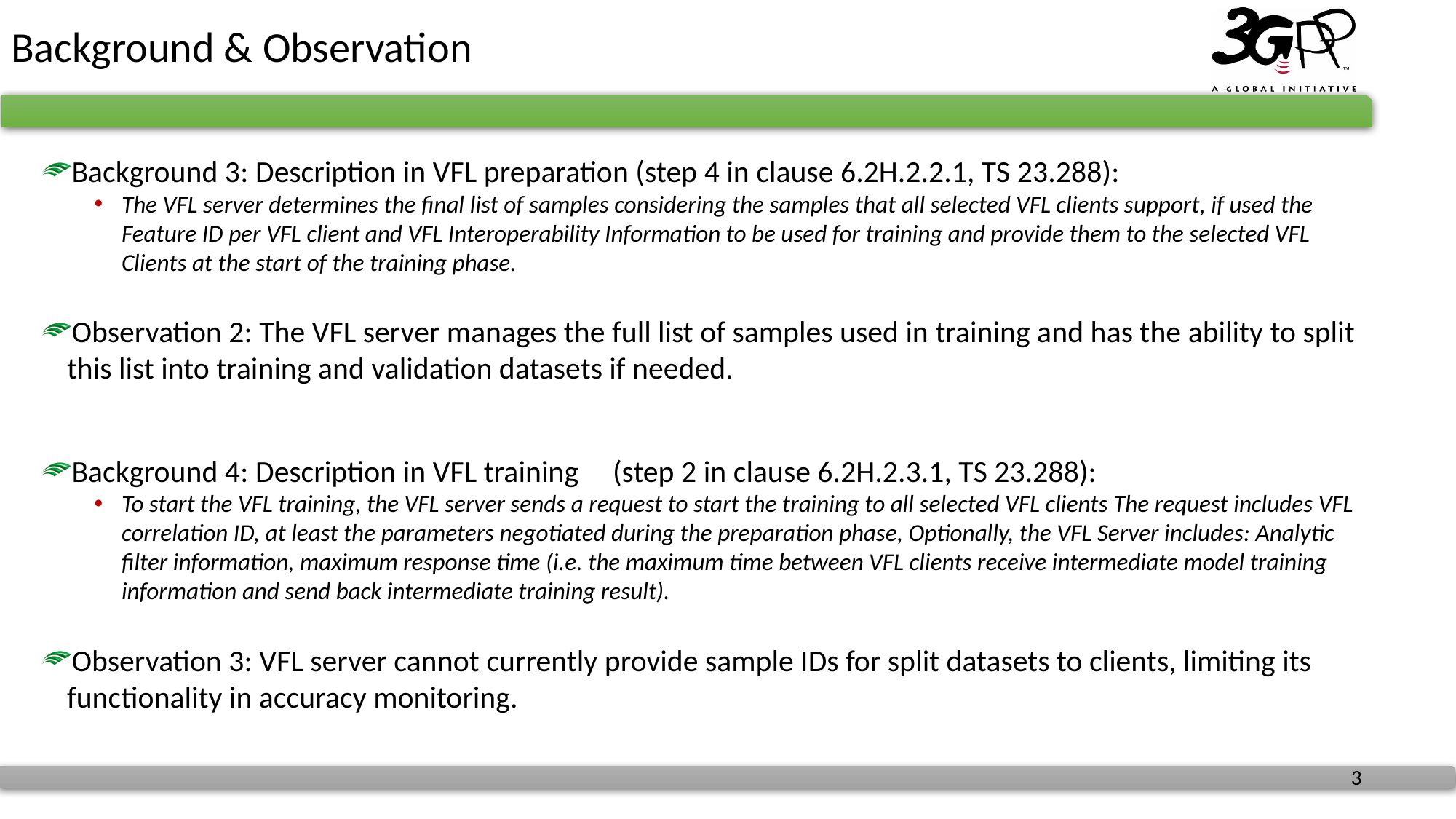

# Background & Observation
Background 3: Description in VFL preparation (step 4 in clause 6.2H.2.2.1, TS 23.288):
The VFL server determines the final list of samples considering the samples that all selected VFL clients support, if used the Feature ID per VFL client and VFL Interoperability Information to be used for training and provide them to the selected VFL Clients at the start of the training phase.

Observation 2: The VFL server manages the full list of samples used in training and has the ability to split this list into training and validation datasets if needed.
Background 4: Description in VFL training 	(step 2 in clause 6.2H.2.3.1, TS 23.288):
To start the VFL training, the VFL server sends a request to start the training to all selected VFL clients The request includes VFL correlation ID, at least the parameters negotiated during the preparation phase, Optionally, the VFL Server includes: Analytic filter information, maximum response time (i.e. the maximum time between VFL clients receive intermediate model training information and send back intermediate training result).

Observation 3: VFL server cannot currently provide sample IDs for split datasets to clients, limiting its functionality in accuracy monitoring.